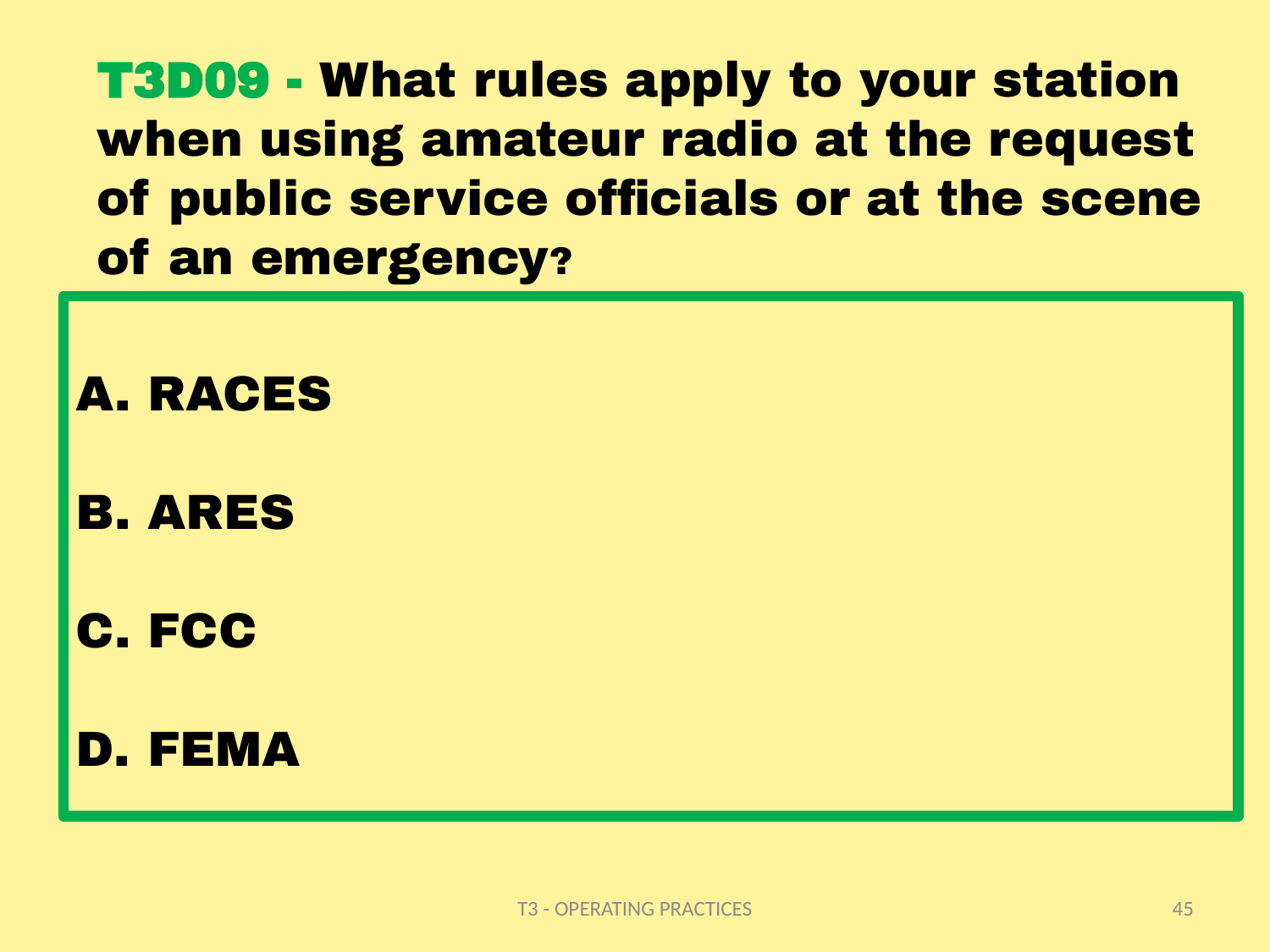

# T3D09 - What rules apply to your station when using amateur radio at the request of public service officials or at the scene of an emergency?
RACES
ARES
FCC
FEMA

T3 - OPERATING PRACTICES
45